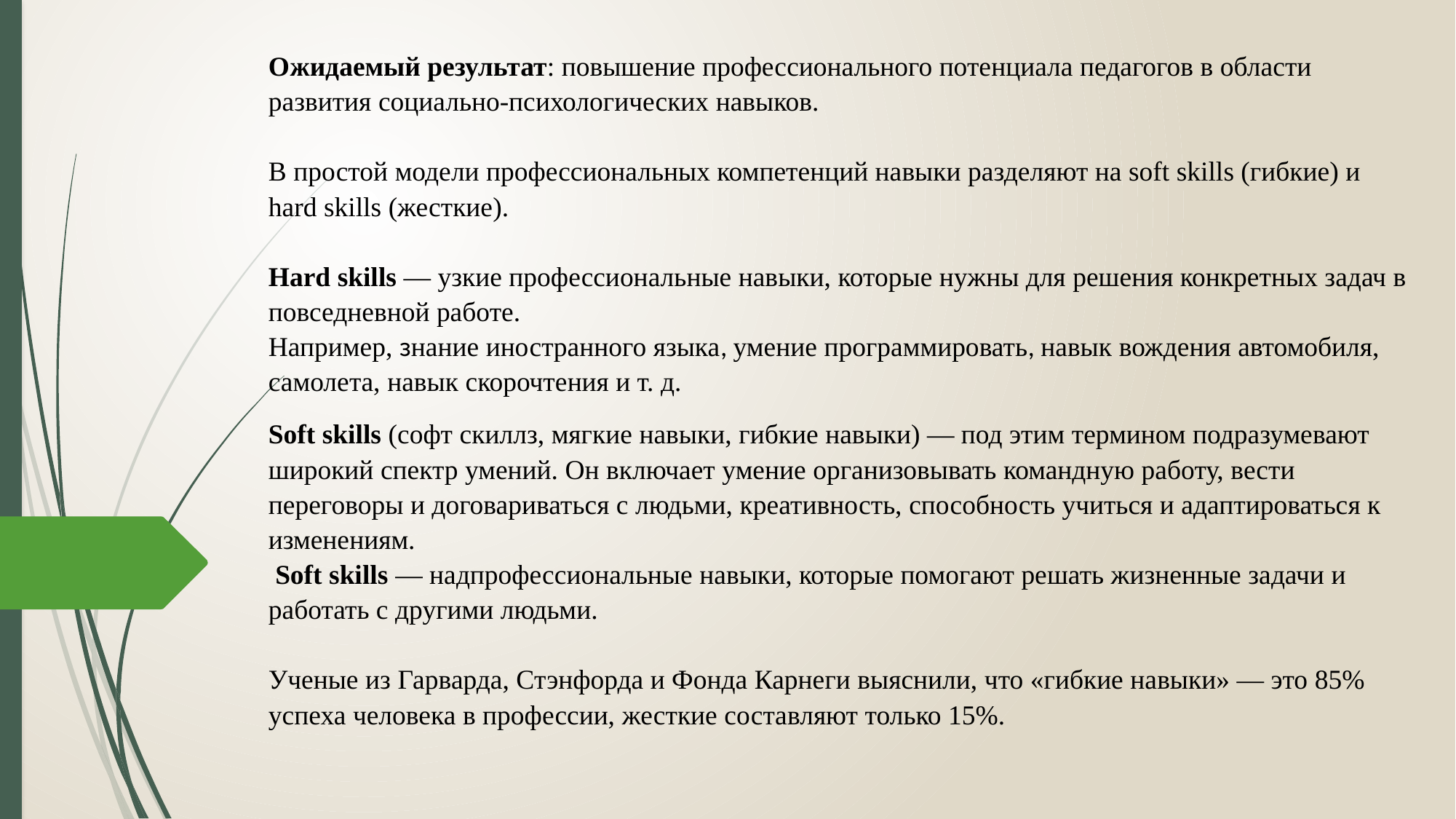

Ожидаемый результат: повышение профессионального потенциала педагогов в области развития социально-психологических навыков.
В простой модели профессиональных компетенций навыки разделяют на soft skills (гибкие) и hard skills (жесткие).
Hard skills — узкие профессиональные навыки, которые нужны для решения конкретных задач в повседневной работе.
Например, знание иностранного языка, умение программировать, навык вождения автомобиля, самолета, навык скорочтения и т. д.

Soft skills (софт скиллз, мягкие навыки, гибкие навыки) — под этим термином подразумевают широкий спектр умений. Он включает умение организовывать командную работу, вести переговоры и договариваться с людьми, креативность, способность учиться и адаптироваться к изменениям.
 Soft skills — надпрофессиональные навыки, которые помогают решать жизненные задачи и работать с другими людьми.
Ученые из Гарварда, Стэнфорда и Фонда Карнеги выяснили, что «гибкие навыки» — это 85% успеха человека в профессии, жесткие составляют только 15%.